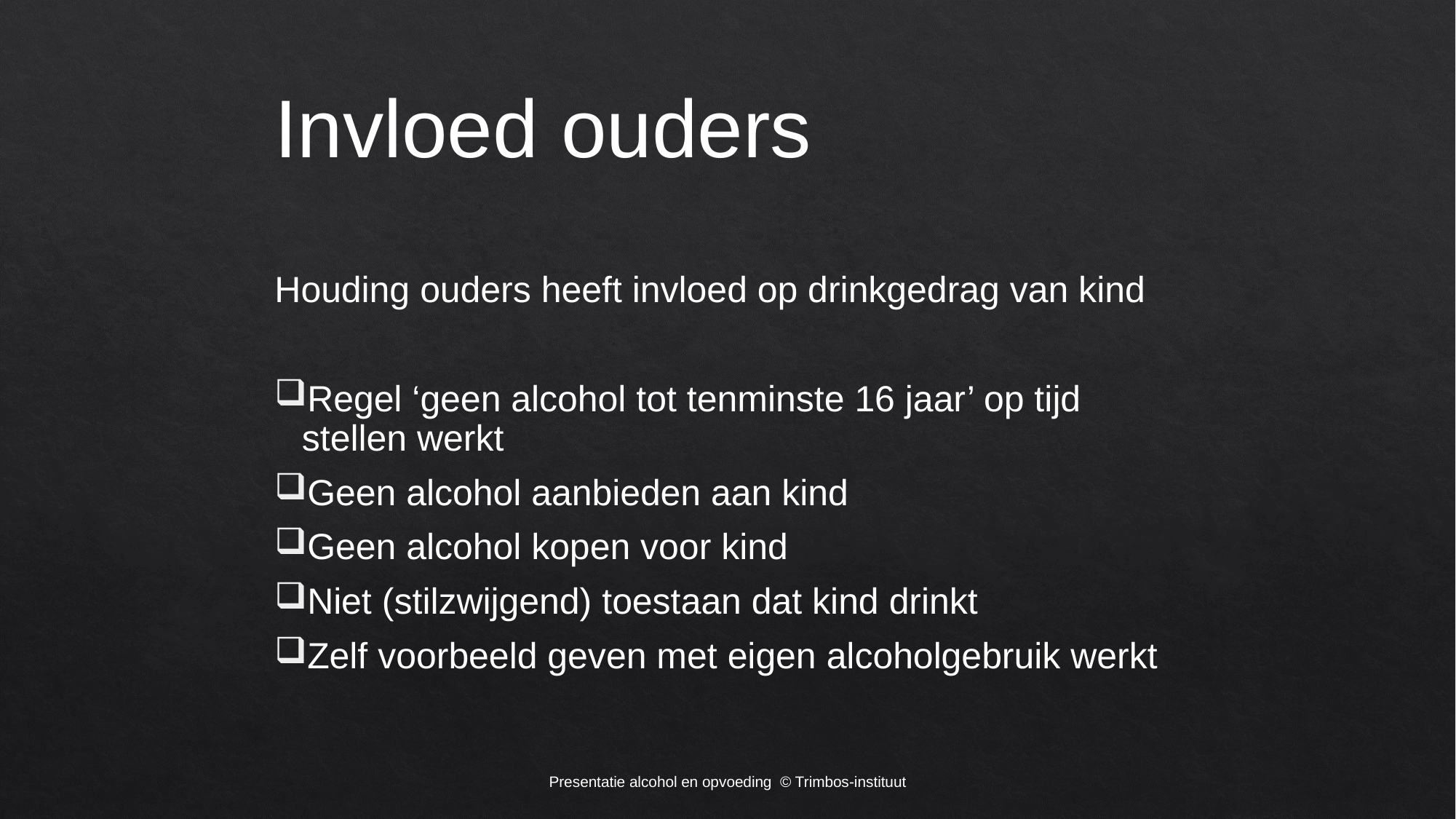

# Invloed ouders

Houding ouders heeft invloed op drinkgedrag van kind

Regel ‘geen alcohol tot tenminste 16 jaar’ op tijd stellen werkt
Geen alcohol aanbieden aan kind
Geen alcohol kopen voor kind
Niet (stilzwijgend) toestaan dat kind drinkt
Zelf voorbeeld geven met eigen alcoholgebruik werkt
Presentatie alcohol en opvoeding  © Trimbos-instituut